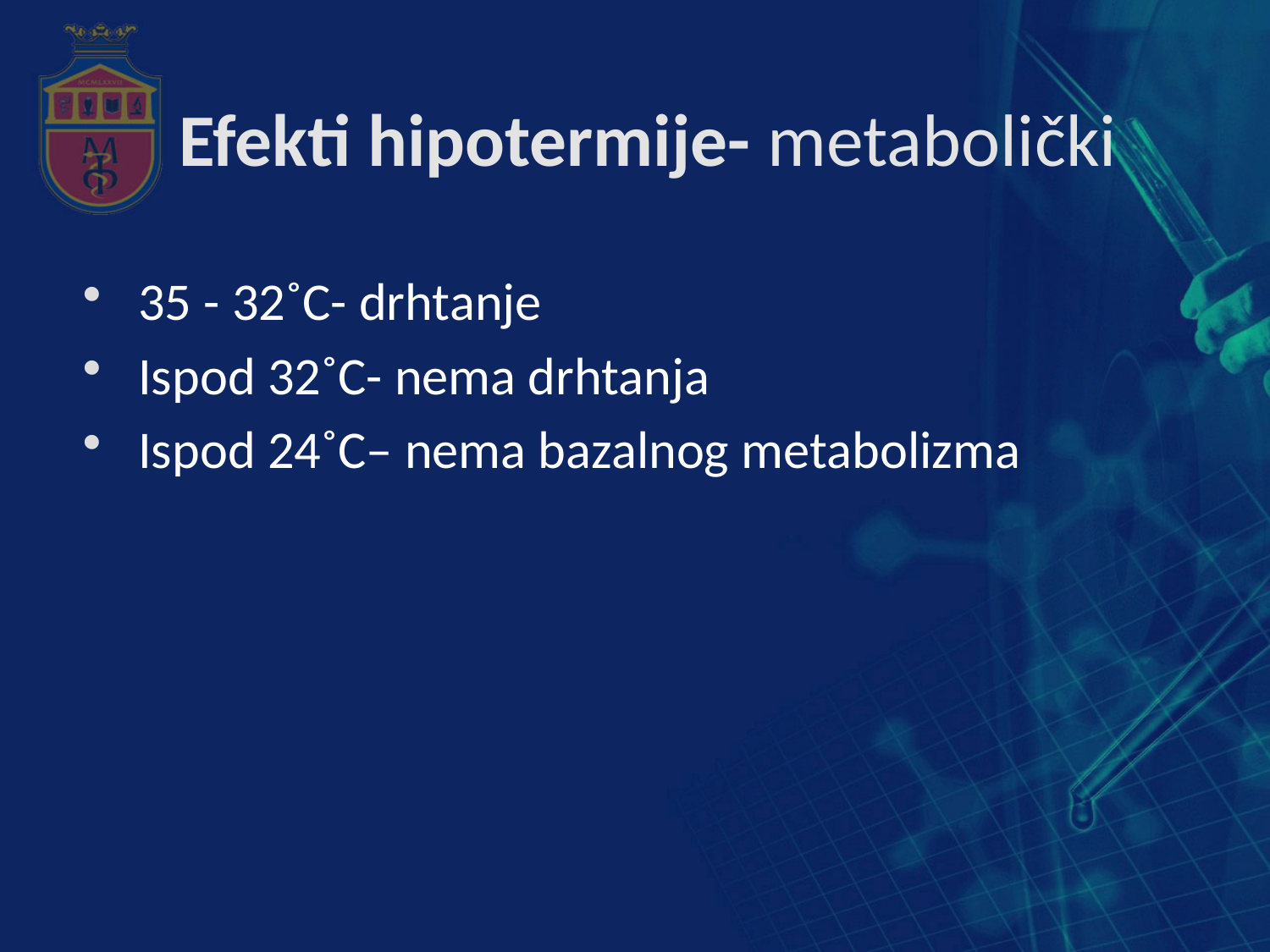

# Efekti hipotermije- metabolički
35 - 32˚C- drhtanje
Ispod 32˚C- nema drhtanja
Ispod 24˚C– nema bazalnog metabolizma